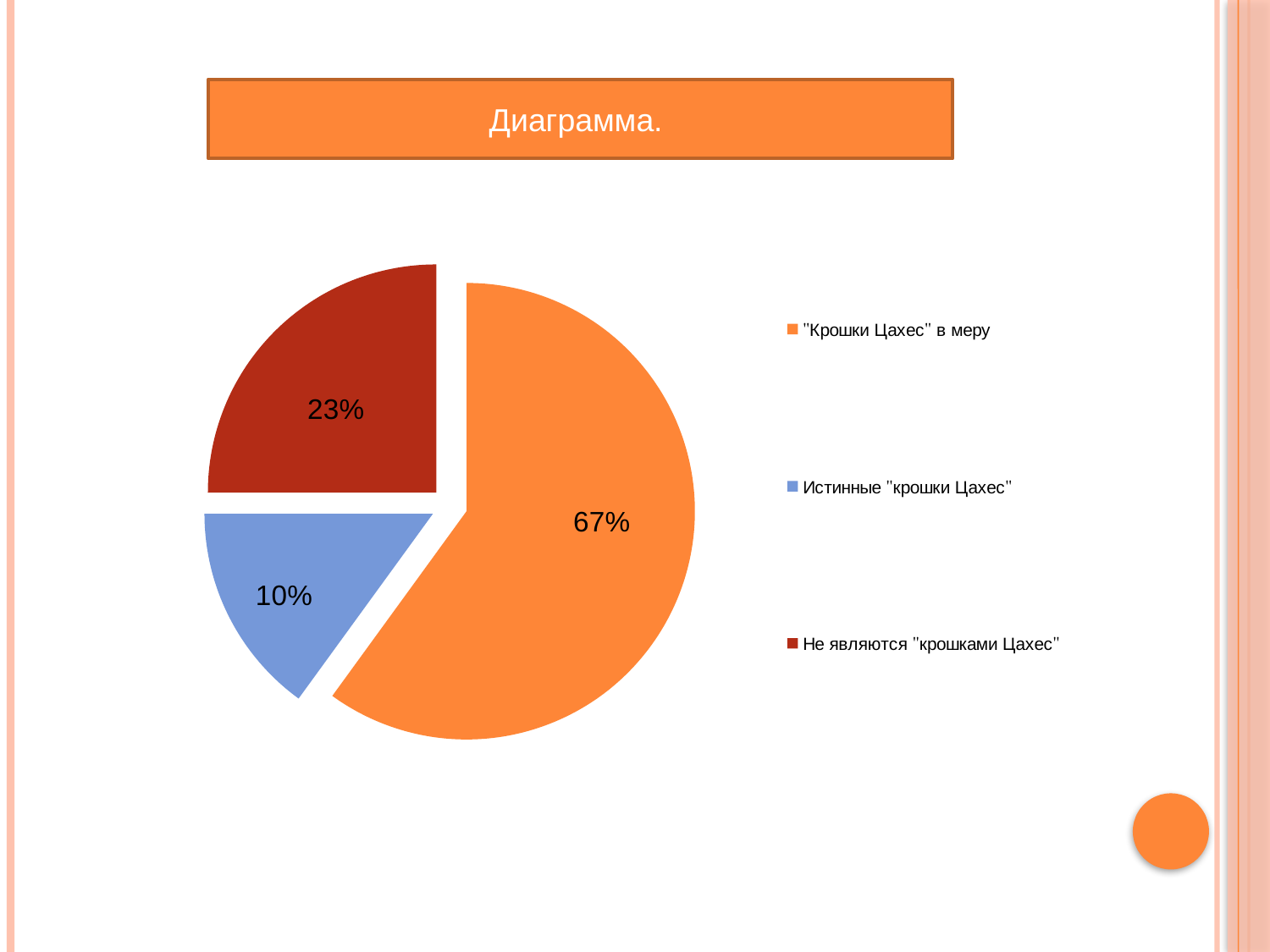

Диаграмма.

### Chart

| Category | Продажи |
|---|---|
| "Крошки Цахес" в меру | 6.0 |
| Истинные "крошки Цахес" | 1.5 |
| Не являются "крошками Цахес" | 2.5 |